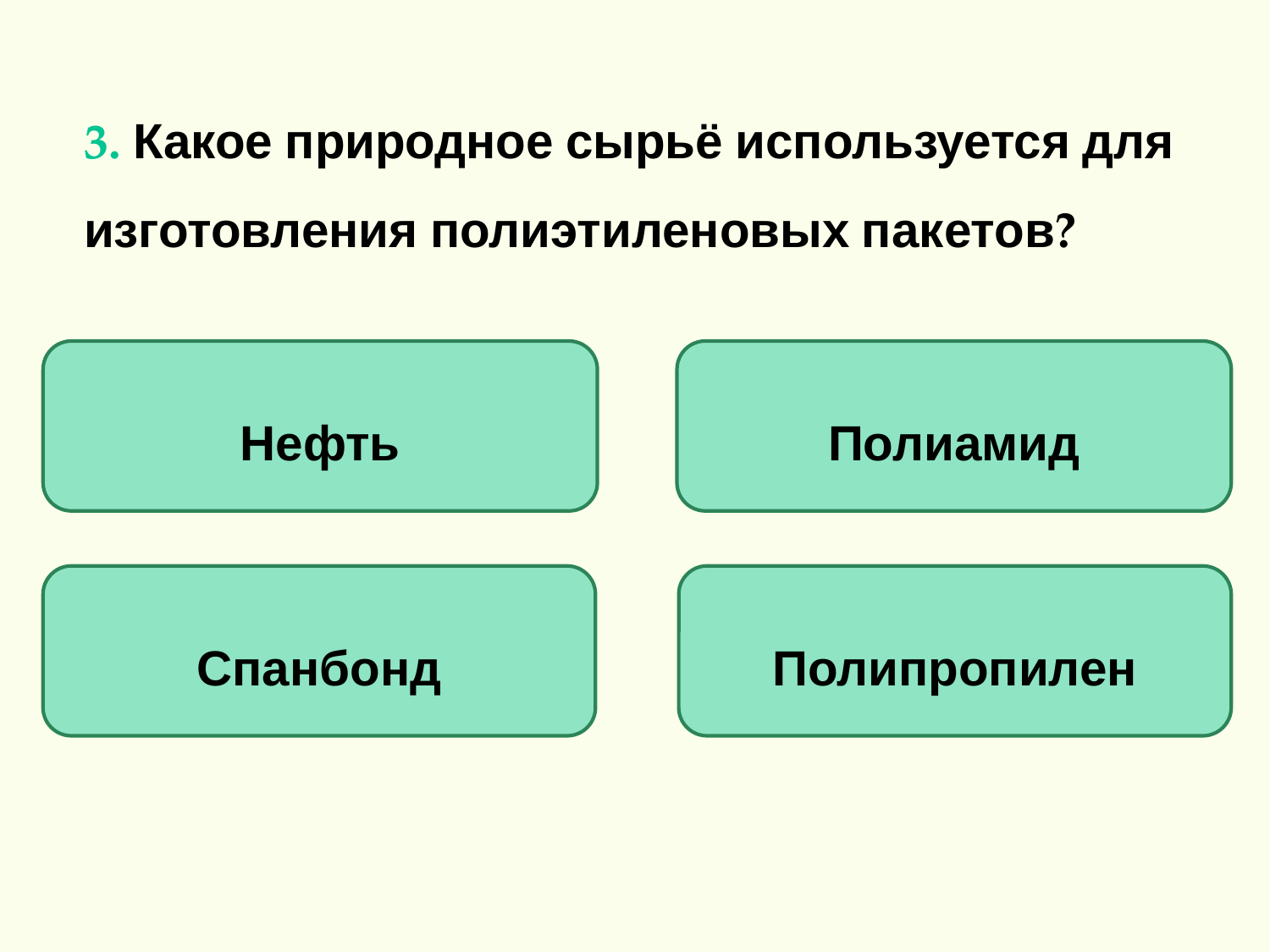

3. Какое природное сырьё используется для изготовления полиэтиленовых пакетов?
Нефть
Полиамид
Спанбонд
Полипропилен